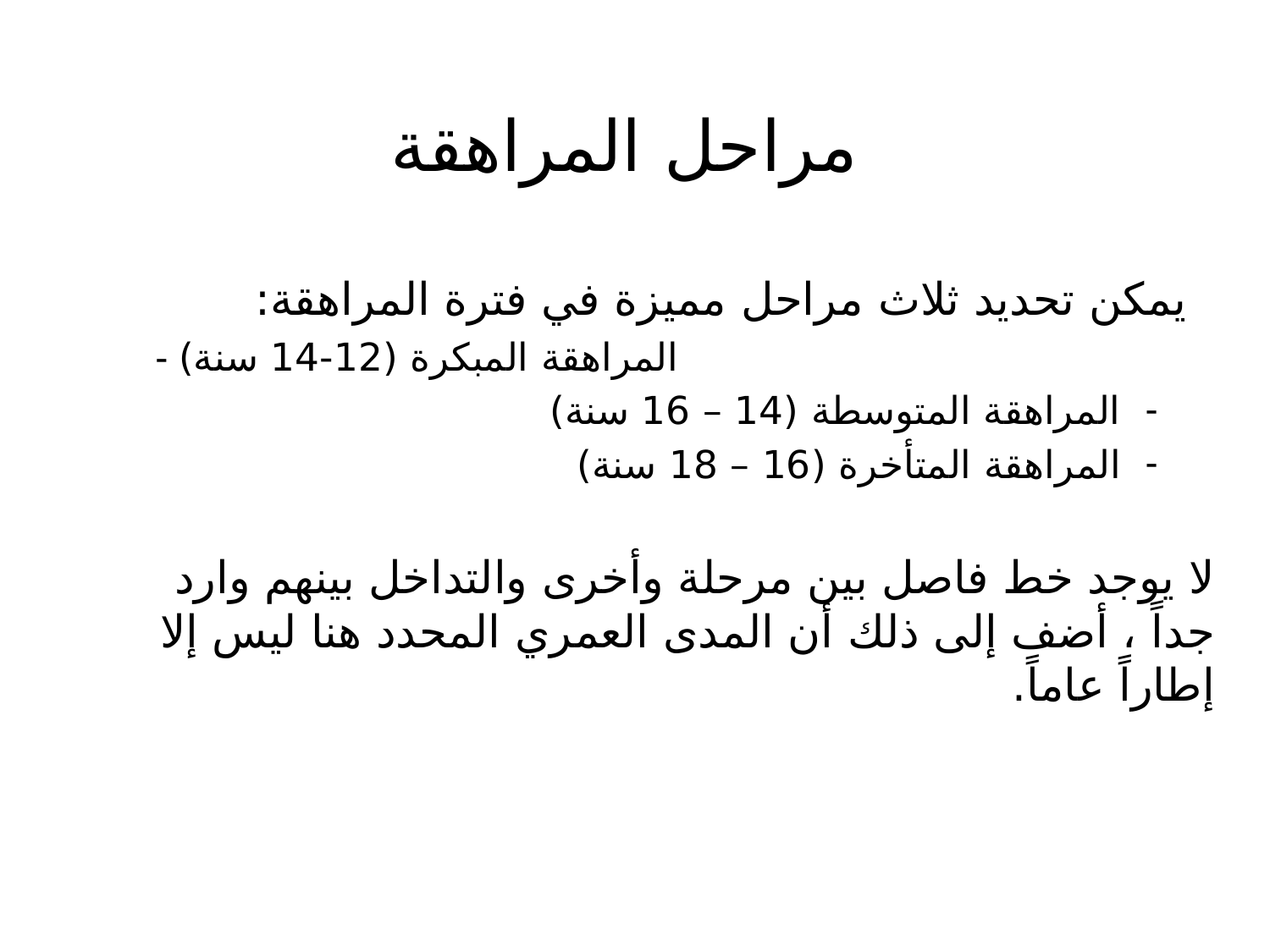

# مراحل المراهقة
  يمكن تحديد ثلاث مراحل مميزة في فترة المراهقة:
- المراهقة المبكرة (12-14 سنة)
المراهقة المتوسطة (14 – 16 سنة)
المراهقة المتأخرة (16 – 18 سنة)

لا يوجد خط فاصل بين مرحلة وأخرى والتداخل بينهم وارد جداً ، أضف إلى ذلك أن المدى العمري المحدد هنا ليس إلا إطاراً عاماً.